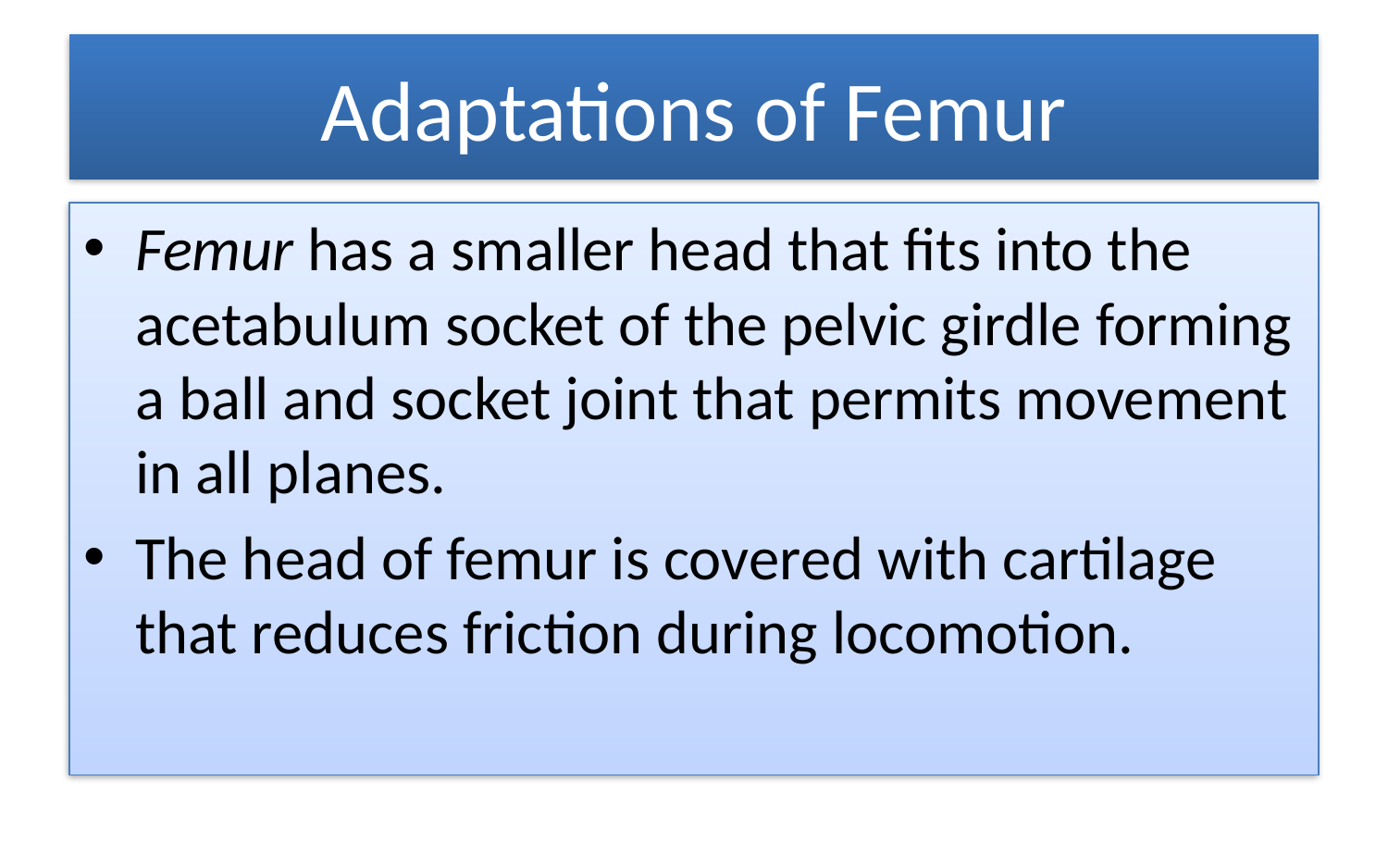

# Adaptations of Femur
Femur has a smaller head that fits into the acetabulum socket of the pelvic girdle forming a ball and socket joint that permits movement in all planes.
The head of femur is covered with cartilage that reduces friction during locomotion.